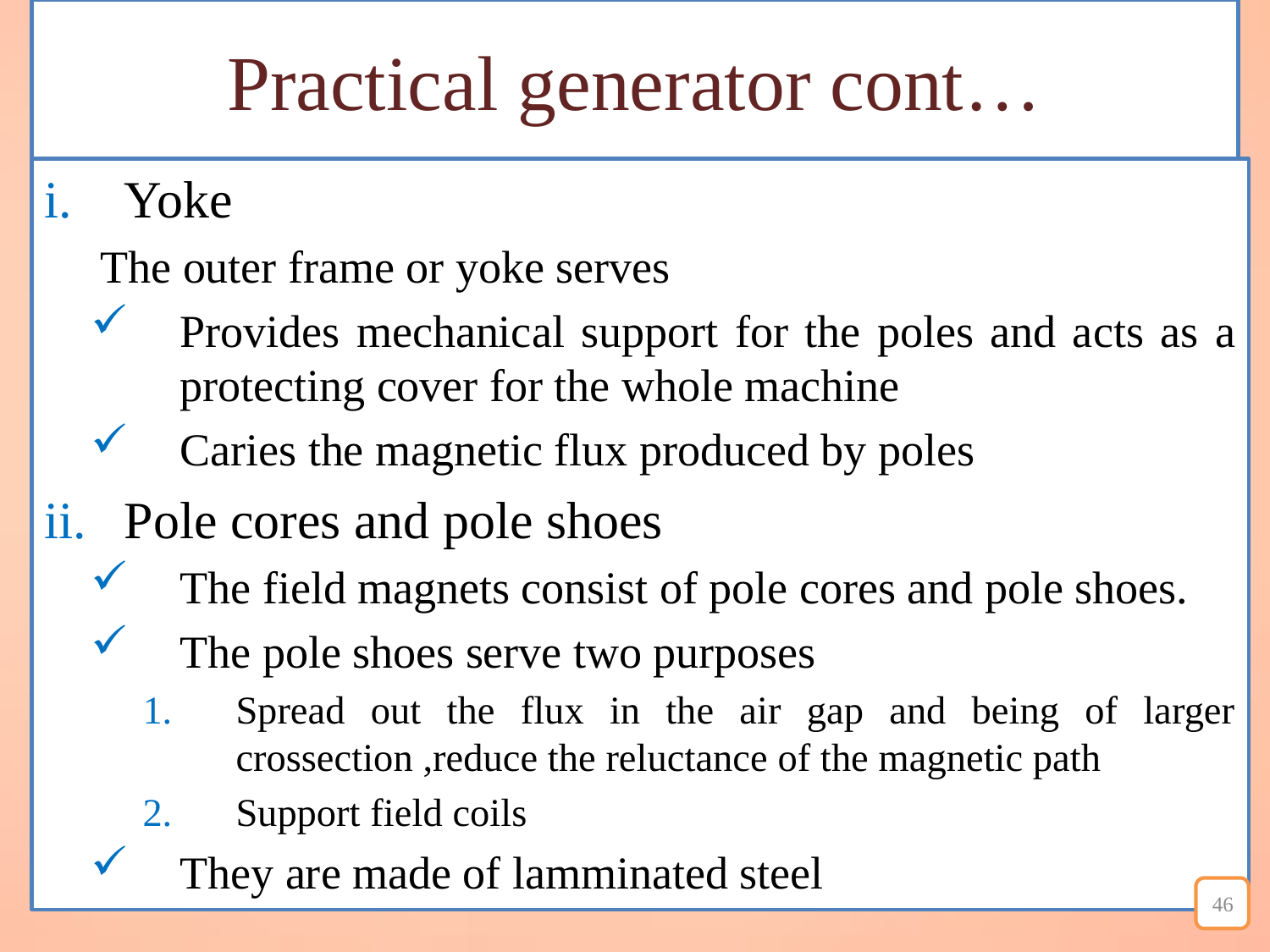

# Practical generator cont…
Yoke
The outer frame or yoke serves
Provides mechanical support for the poles and acts as a protecting cover for the whole machine
Caries the magnetic flux produced by poles
Pole cores and pole shoes
The field magnets consist of pole cores and pole shoes.
The pole shoes serve two purposes
Spread out the flux in the air gap and being of larger crossection ,reduce the reluctance of the magnetic path
Support field coils
They are made of lamminated steel
46